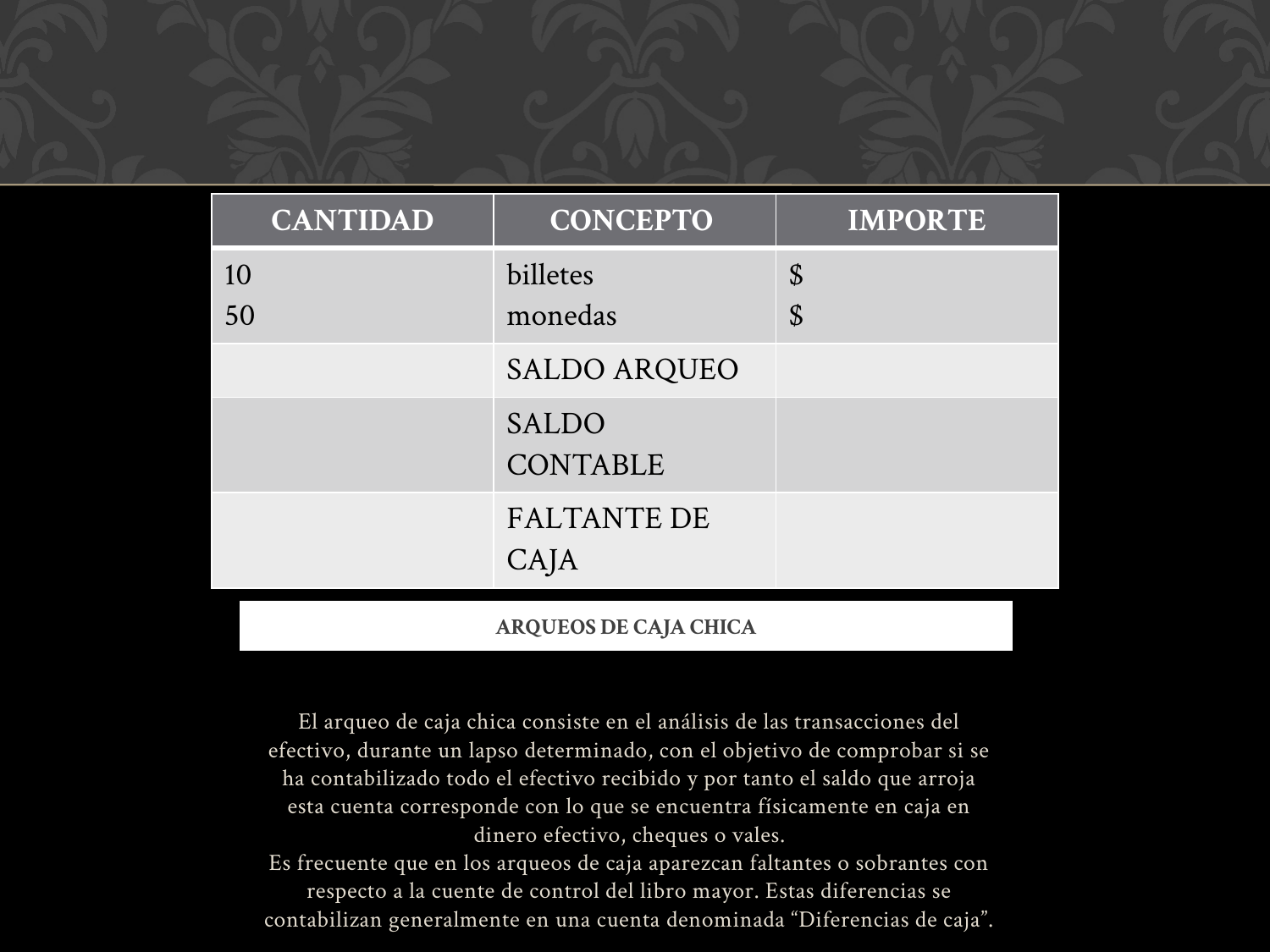

| CANTIDAD | CONCEPTO | IMPORTE |
| --- | --- | --- |
| 10 50 | billetes monedas | $ $ |
|  | SALDO ARQUEO |  |
|  | SALDO CONTABLE |  |
|  | FALTANTE DE CAJA |  |
# ARQUEOS DE CAJA CHICA
El arqueo de caja chica consiste en el análisis de las transacciones del efectivo, durante un lapso determinado, con el objetivo de comprobar si se ha contabilizado todo el efectivo recibido y por tanto el saldo que arroja esta cuenta corresponde con lo que se encuentra físicamente en caja en dinero efectivo, cheques o vales.
Es frecuente que en los arqueos de caja aparezcan faltantes o sobrantes con respecto a la cuente de control del libro mayor. Estas diferencias se contabilizan generalmente en una cuenta denominada “Diferencias de caja”.